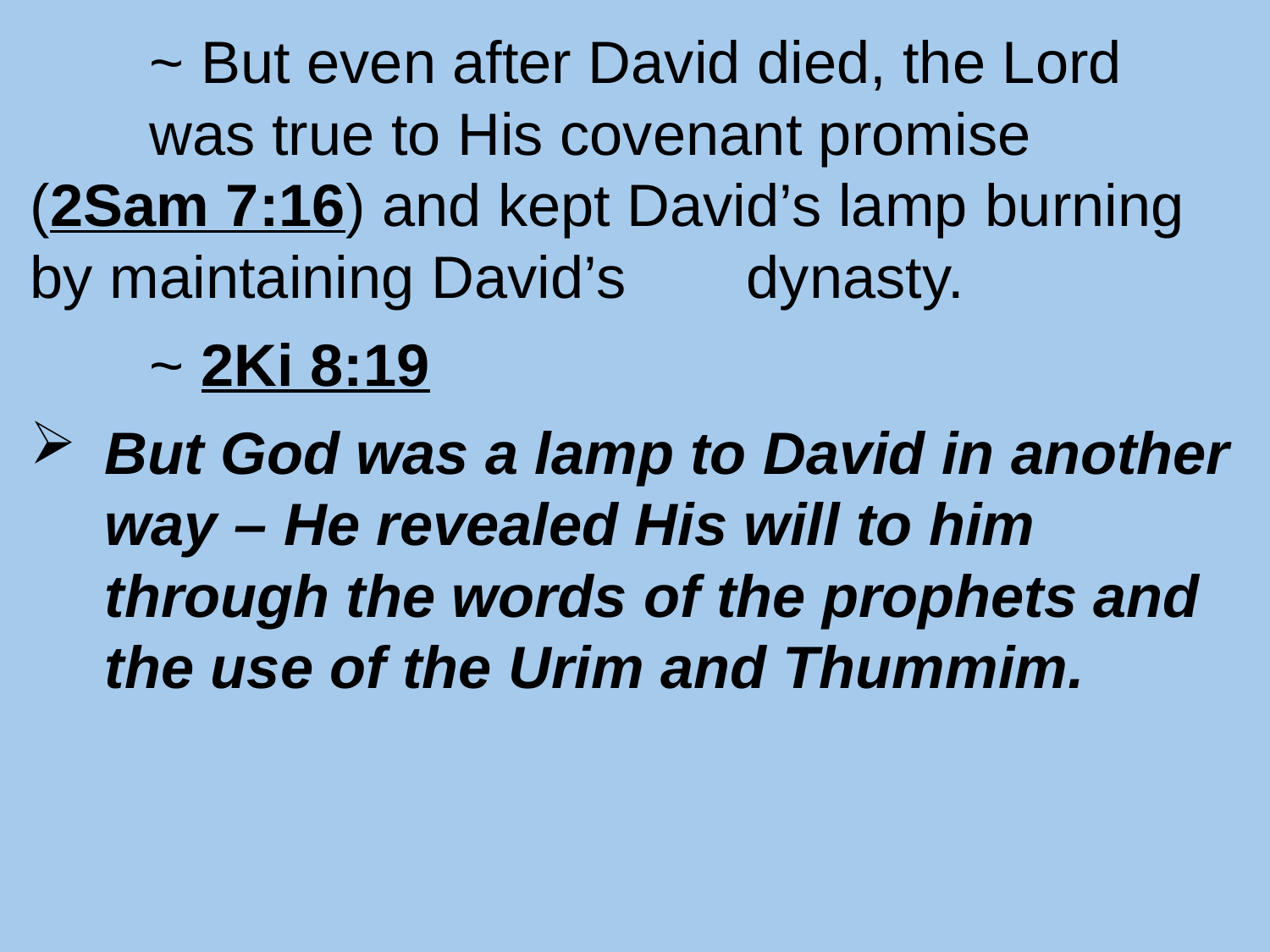

~ But even after David died, the Lord 						was true to His covenant promise 						(2Sam 7:16) and kept David’s lamp 					burning by maintaining David’s 							dynasty.
		~ 2Ki 8:19
But God was a lamp to David in another way – He revealed His will to him through the words of the prophets and the use of the Urim and Thummim.